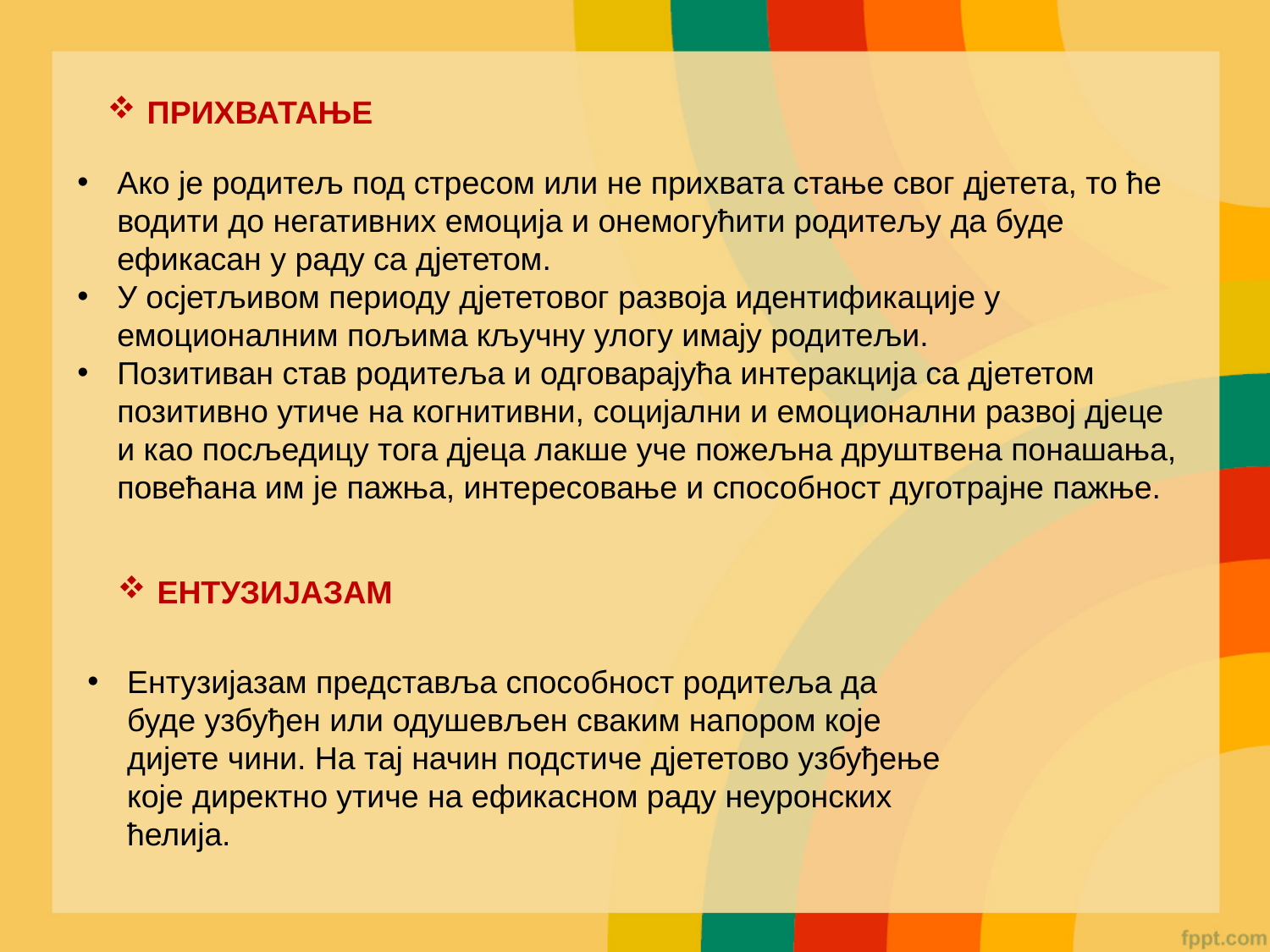

ПРИХВАТАЊЕ

Ако је родитељ под стресом или не прихвата стање свог дјетета, то ће водити до негативних емоција и онемогућити родитељу да буде ефикасан у раду са дјететом.
У осјетљивом периоду дјететовог развоја идентификације у емоционалним пољима кључну улогу имају родитељи.
Позитиван став родитеља и одговарајућа интеракција са дјететом позитивно утиче на когнитивни, социјални и емоционални развој дјеце и као посљедицу тога дјеца лакше уче пожељна друштвена понашања, повећана им је пажња, интересовање и способност дуготрајне пажње.
ЕНТУЗИЈАЗАМ
Ентузијазам представља способност родитеља да буде узбуђен или одушевљен сваким напором које дијете чини. На тај начин подстиче дјететово узбуђење које директно утиче на ефикасном раду неуронских ћелија.